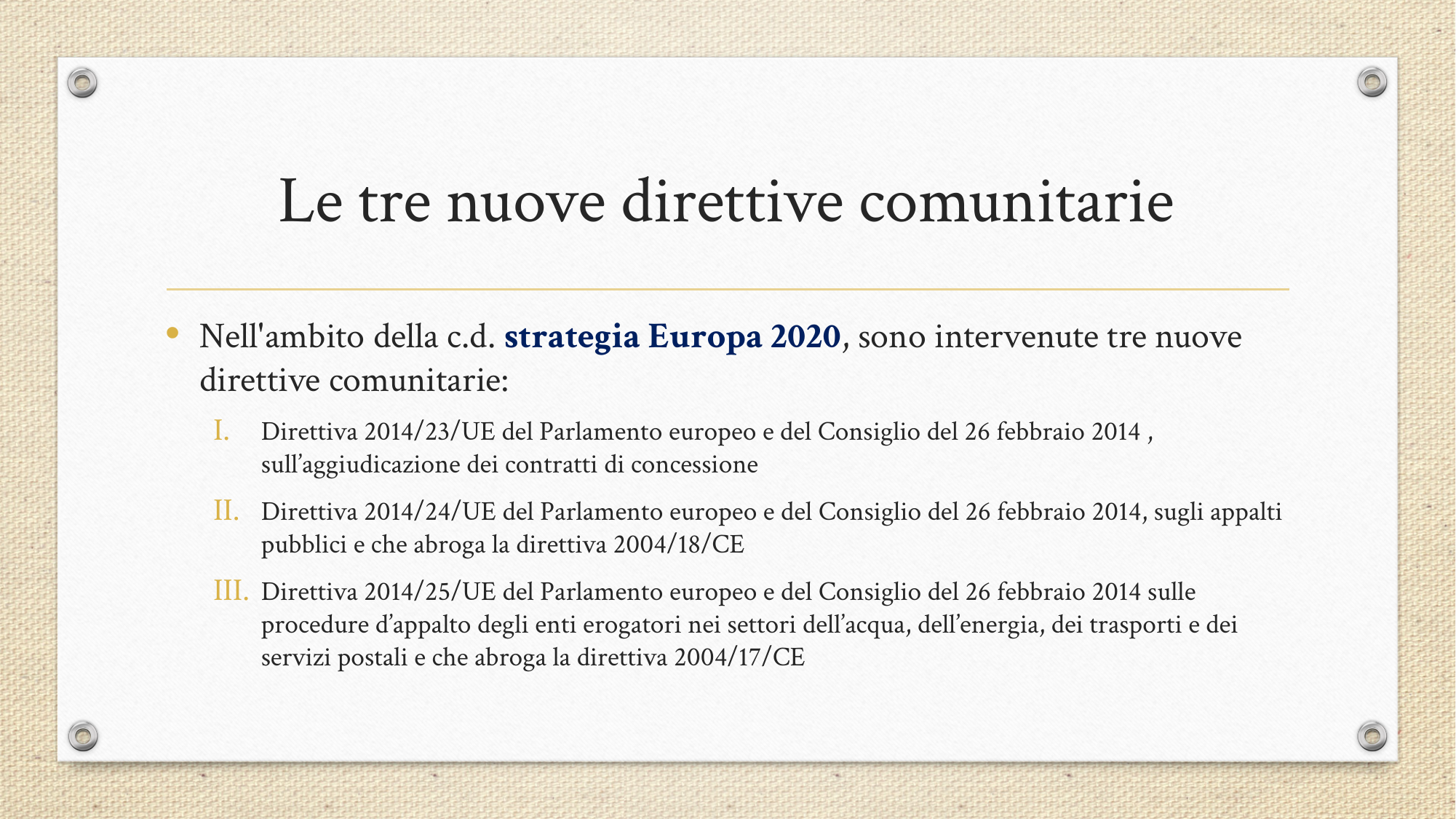

# Le tre nuove direttive comunitarie
Nell'ambito della c.d. strategia Europa 2020, sono intervenute tre nuove direttive comunitarie:
Direttiva 2014/23/UE del Parlamento europeo e del Consiglio del 26 febbraio 2014 , sull’aggiudicazione dei contratti di concessione
Direttiva 2014/24/UE del Parlamento europeo e del Consiglio del 26 febbraio 2014, sugli appalti pubblici e che abroga la direttiva 2004/18/CE
Direttiva 2014/25/UE del Parlamento europeo e del Consiglio del 26 febbraio 2014 sulle procedure d’appalto degli enti erogatori nei settori dell’acqua, dell’energia, dei trasporti e dei servizi postali e che abroga la direttiva 2004/17/CE